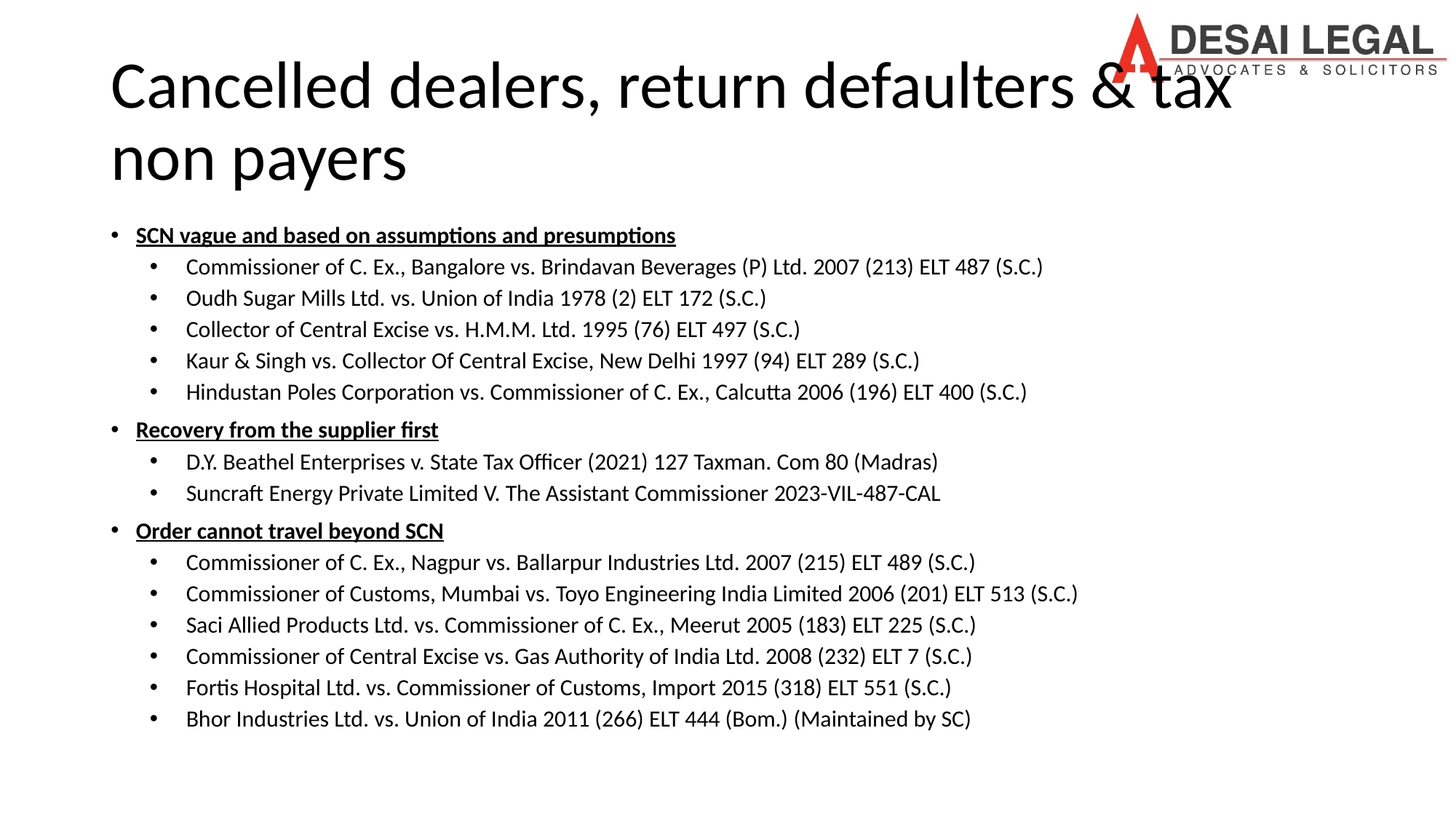

# Cancelled dealers, return defaulters & tax non payers
SCN vague and based on assumptions and presumptions
Commissioner of C. Ex., Bangalore vs. Brindavan Beverages (P) Ltd. 2007 (213) ELT 487 (S.C.)
Oudh Sugar Mills Ltd. vs. Union of India 1978 (2) ELT 172 (S.C.)
Collector of Central Excise vs. H.M.M. Ltd. 1995 (76) ELT 497 (S.C.)
Kaur & Singh vs. Collector Of Central Excise, New Delhi 1997 (94) ELT 289 (S.C.)
Hindustan Poles Corporation vs. Commissioner of C. Ex., Calcutta 2006 (196) ELT 400 (S.C.)
Recovery from the supplier first
D.Y. Beathel Enterprises v. State Tax Officer (2021) 127 Taxman. Com 80 (Madras)
Suncraft Energy Private Limited v. The Assistant Commissioner 2023-VIL-487-CAL
Order cannot travel beyond SCN
Commissioner of C. Ex., Nagpur vs. Ballarpur Industries Ltd. 2007 (215) ELT 489 (S.C.)
Commissioner of Customs, Mumbai vs. Toyo Engineering India Limited 2006 (201) ELT 513 (S.C.)
Saci Allied Products Ltd. vs. Commissioner of C. Ex., Meerut 2005 (183) ELT 225 (S.C.)
Commissioner of Central Excise vs. Gas Authority of India Ltd. 2008 (232) ELT 7 (S.C.)
Fortis Hospital Ltd. vs. Commissioner of Customs, Import 2015 (318) ELT 551 (S.C.)
Bhor Industries Ltd. vs. Union of India 2011 (266) ELT 444 (Bom.) (Maintained by SC)